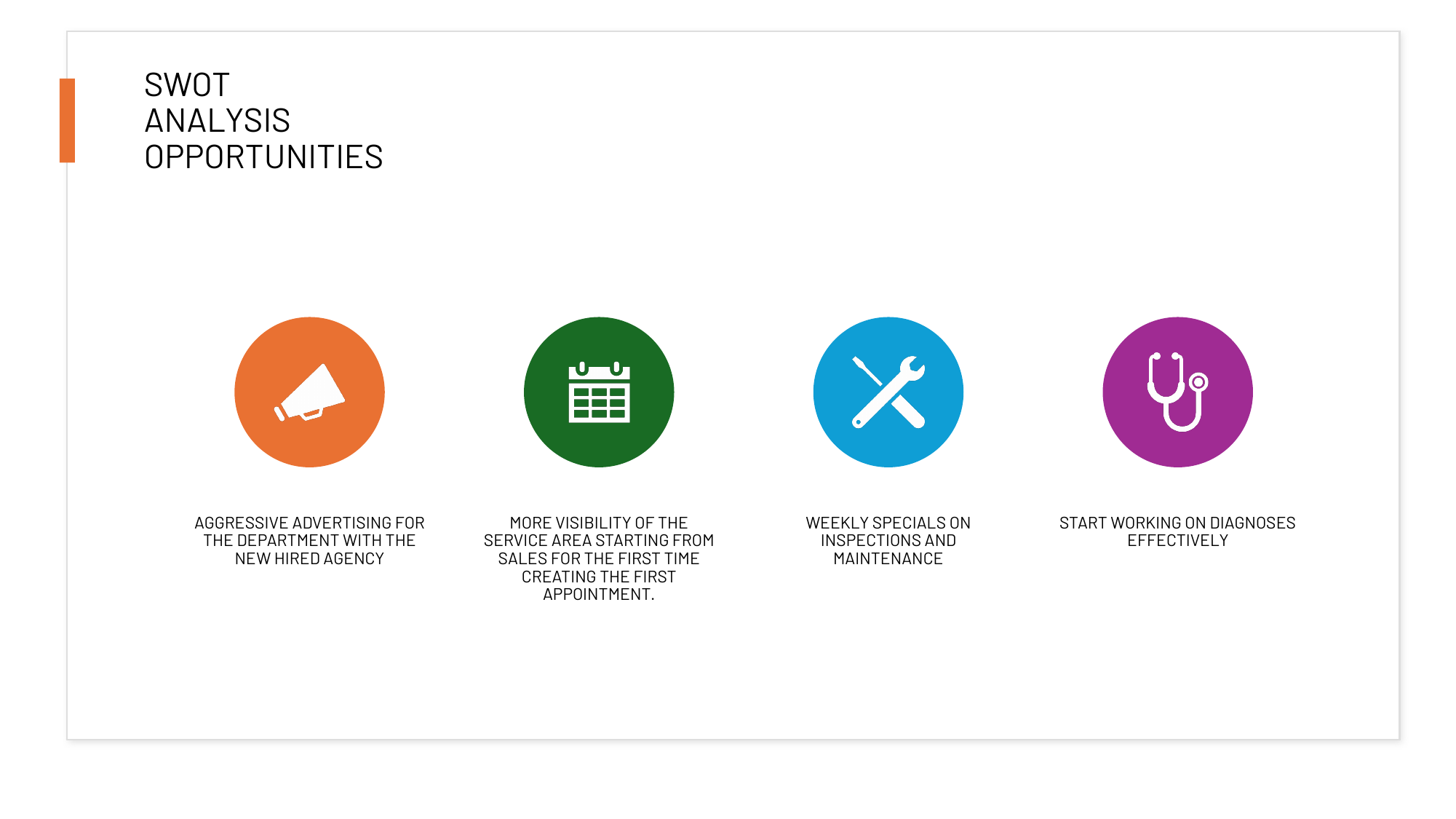

# SWOT ANALYSIS OPPORTUNITIES

Aggressive advertising for the department with the new hired agency
More visibility of the service area starting from sales for the first time creating the first appointment.
Weekly specials on inspections and maintenance
Start working on diagnoses effectively